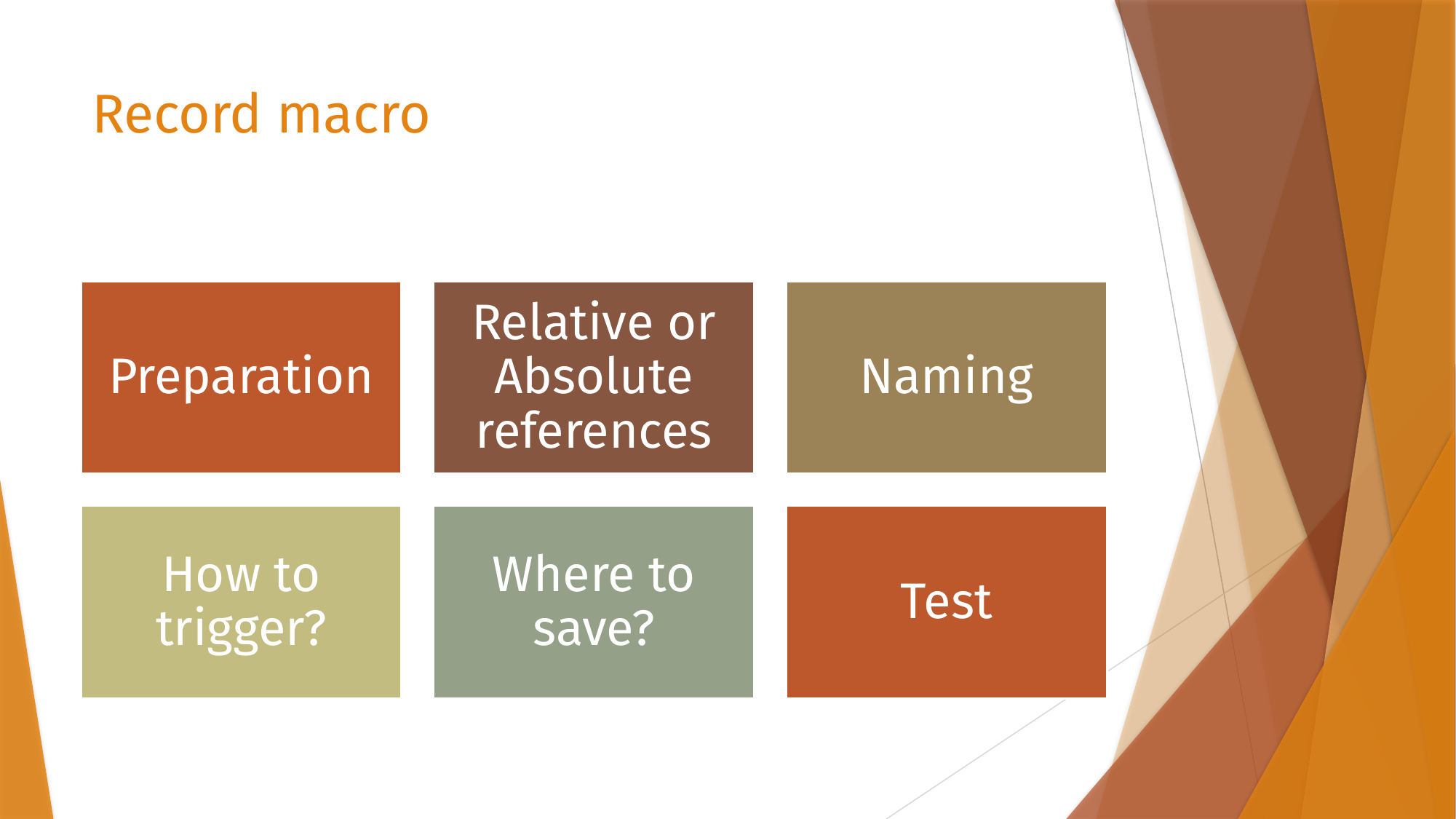

# Record macro
Preparation
Relative or Absolute references
Naming
How to trigger?
Where to save?
Test